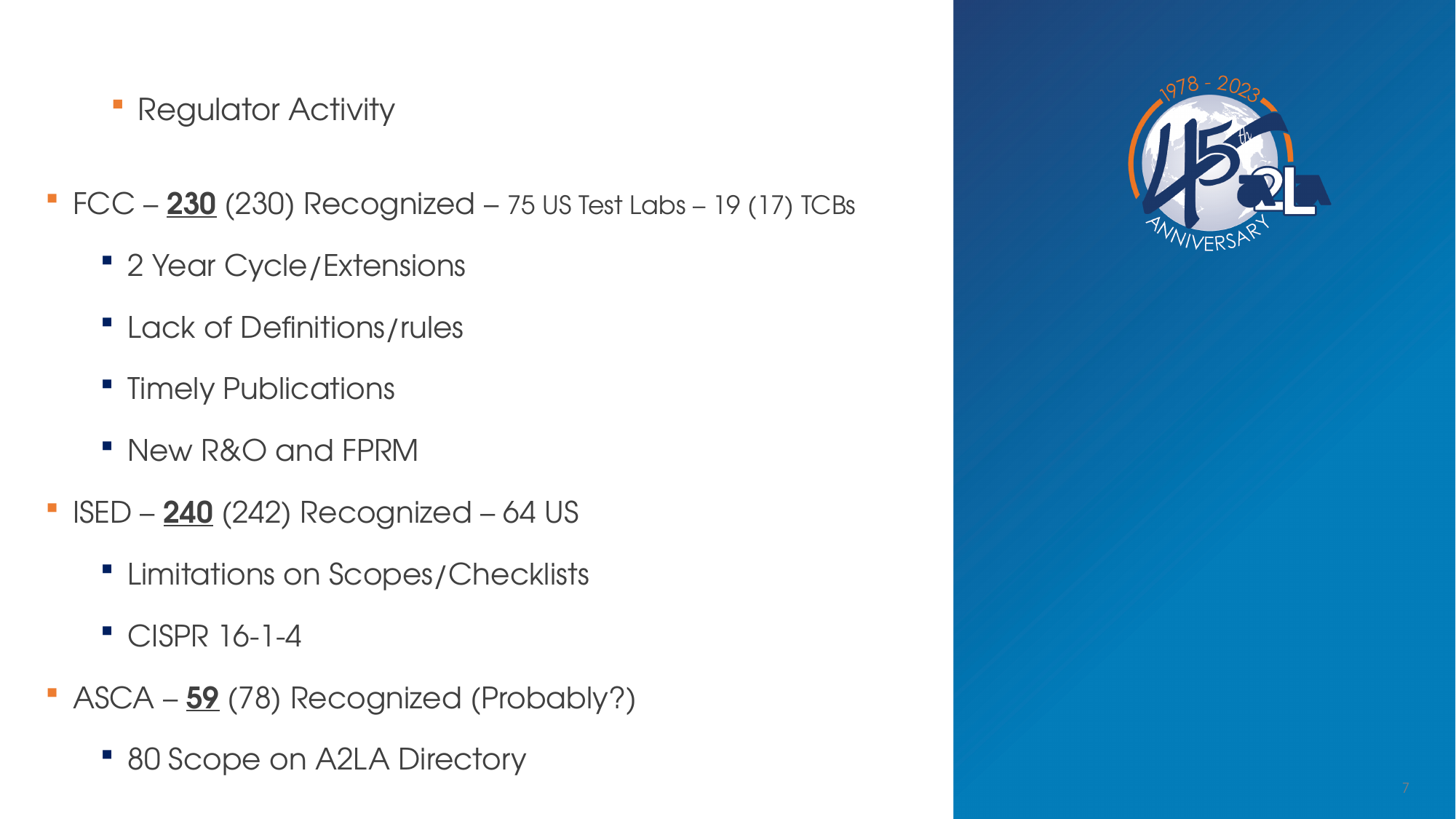

Regulator Activity
FCC – 230 (230) Recognized – 75 US Test Labs – 19 (17) TCBs
2 Year Cycle/Extensions
Lack of Definitions/rules
Timely Publications
New R&O and FPRM
ISED – 240 (242) Recognized – 64 US
Limitations on Scopes/Checklists
CISPR 16-1-4
ASCA – 59 (78) Recognized (Probably?)
80 Scope on A2LA Directory

7